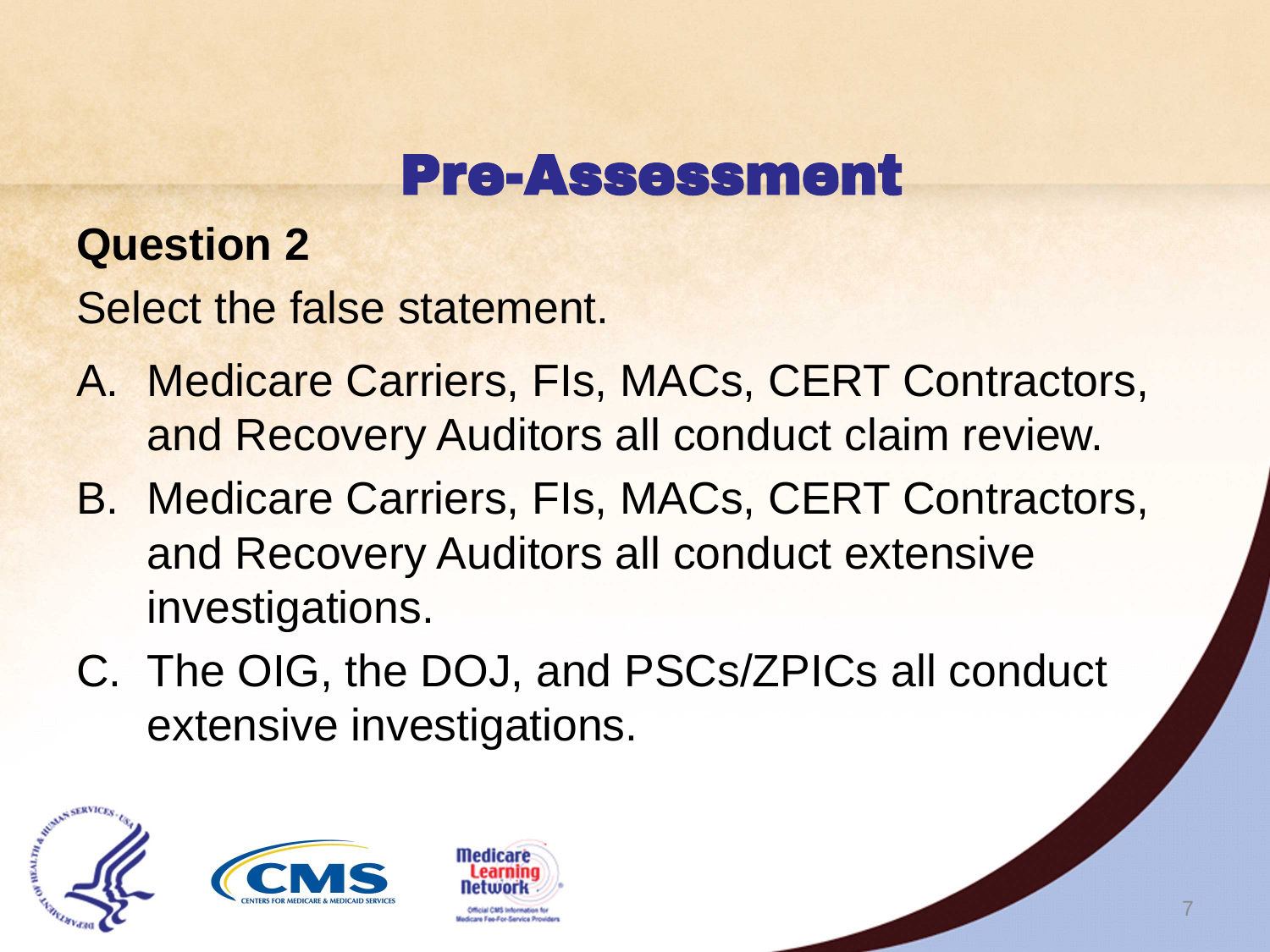

Pre-Assessment
Question 2
Select the false statement.
Medicare Carriers, FIs, MACs, CERT Contractors, and Recovery Auditors all conduct claim review.
Medicare Carriers, FIs, MACs, CERT Contractors, and Recovery Auditors all conduct extensive investigations.
The OIG, the DOJ, and PSCs/ZPICs all conduct extensive investigations.

7